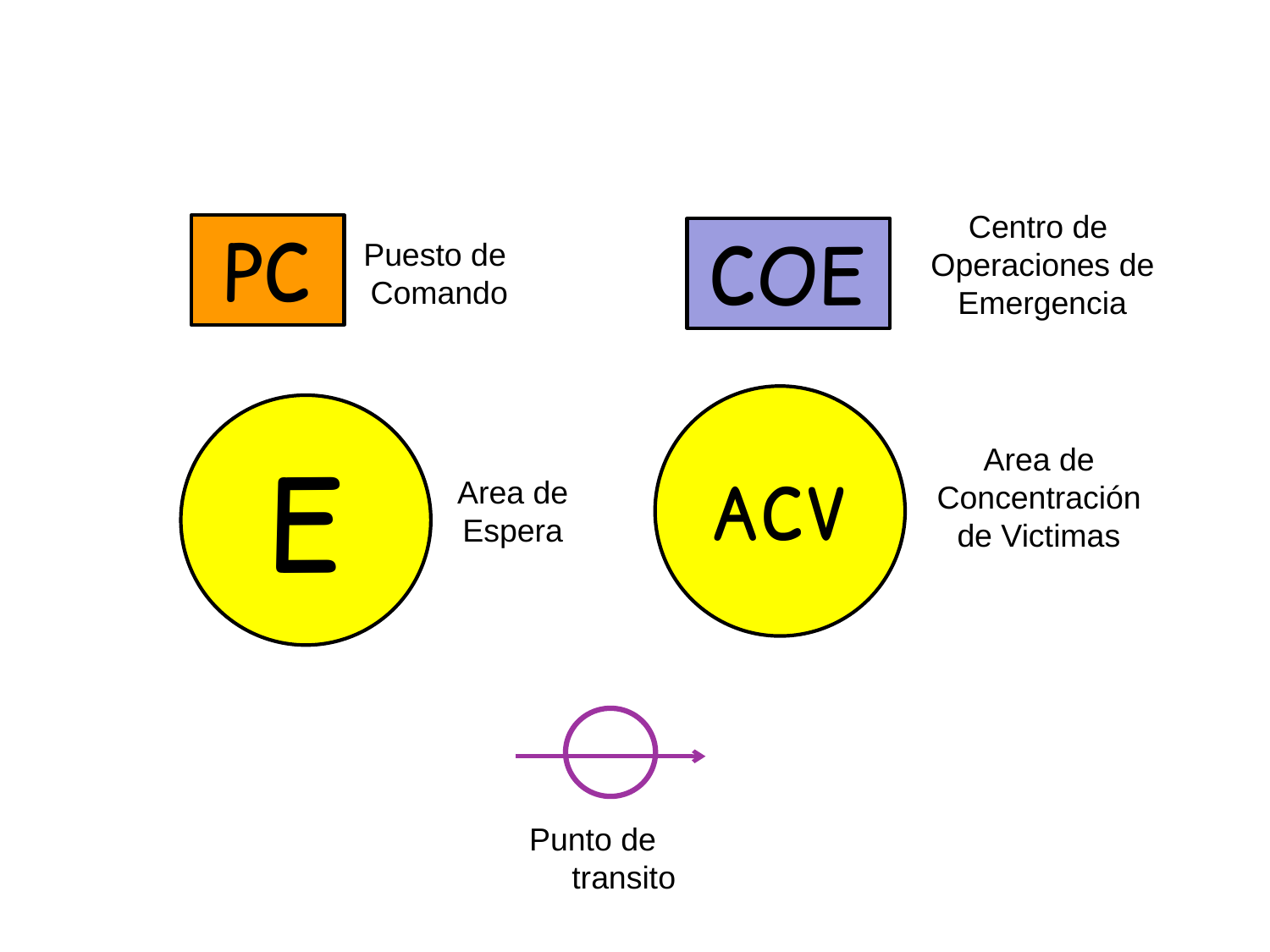

Centro de
Operaciones de
Emergencia
PC
COE
Puesto de
Comando
ACV
E
Area de Concentración
de Victimas

Area de Espera

Punto de        transito